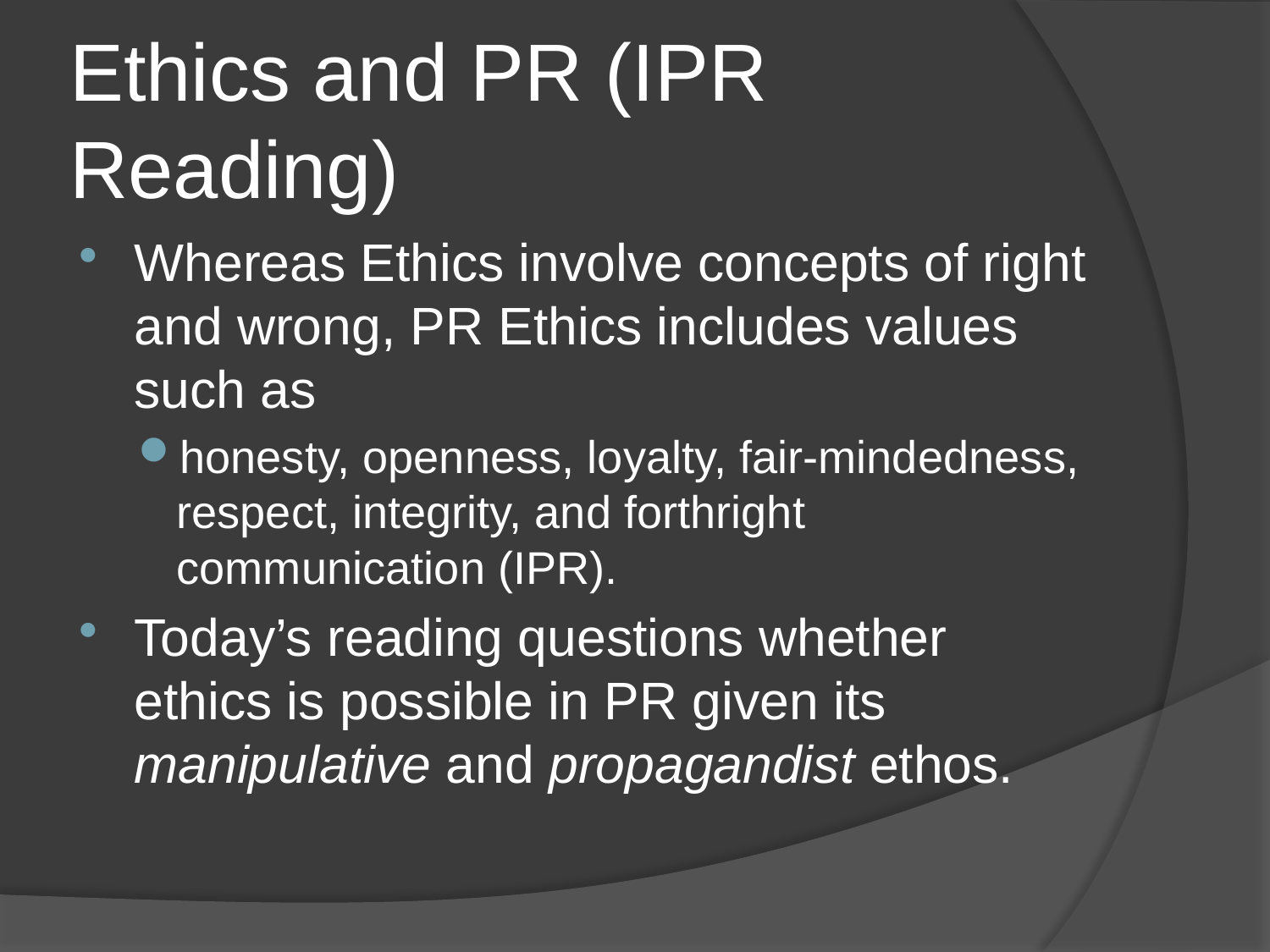

# Ethics and PR (IPR Reading)
Whereas Ethics involve concepts of right and wrong, PR Ethics includes values such as
honesty, openness, loyalty, fair-mindedness, respect, integrity, and forthright communication (IPR).
Today’s reading questions whether ethics is possible in PR given its  manipulative and propagandist ethos.